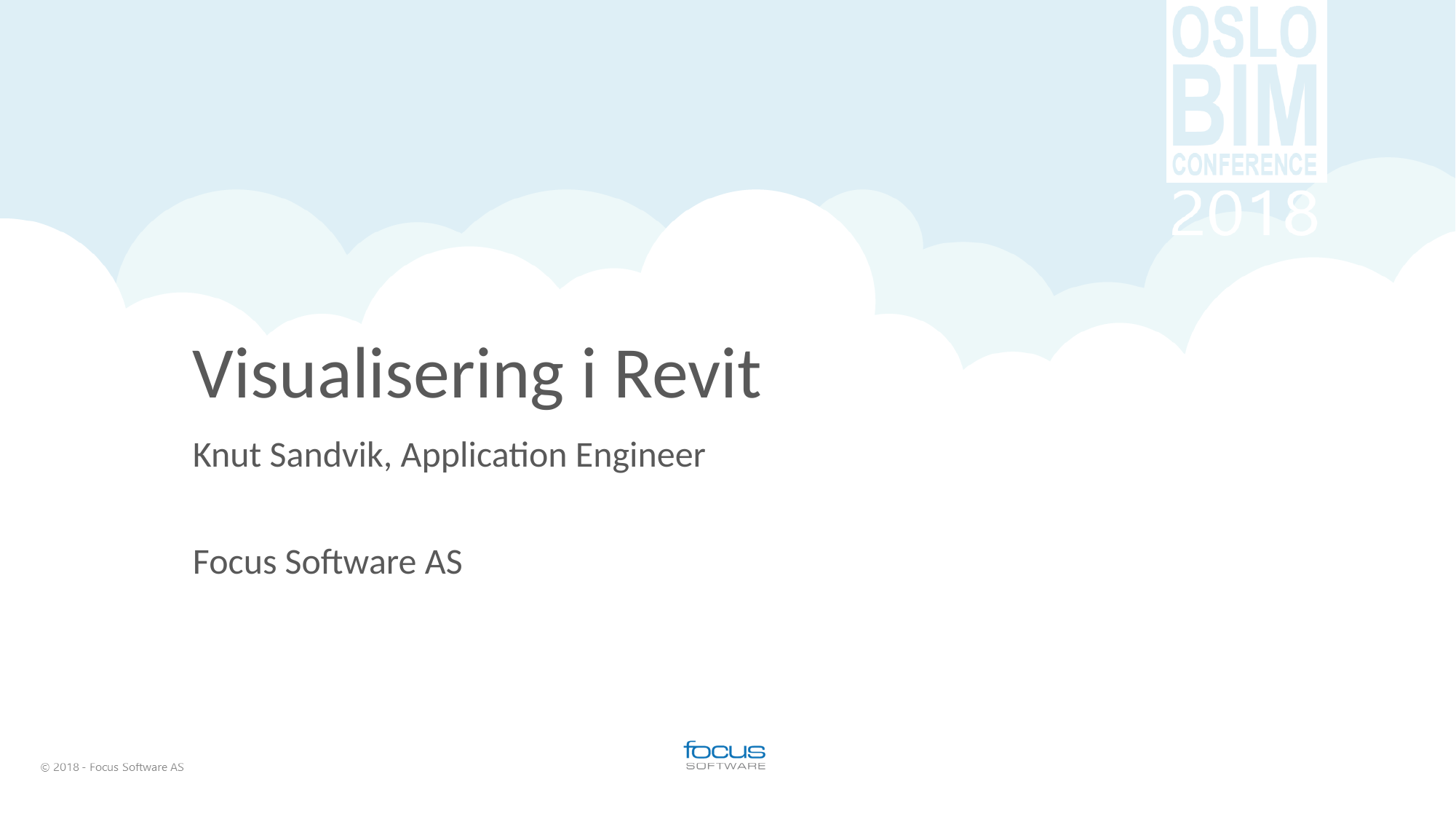

# Visualisering i Revit
Knut Sandvik, Application Engineer